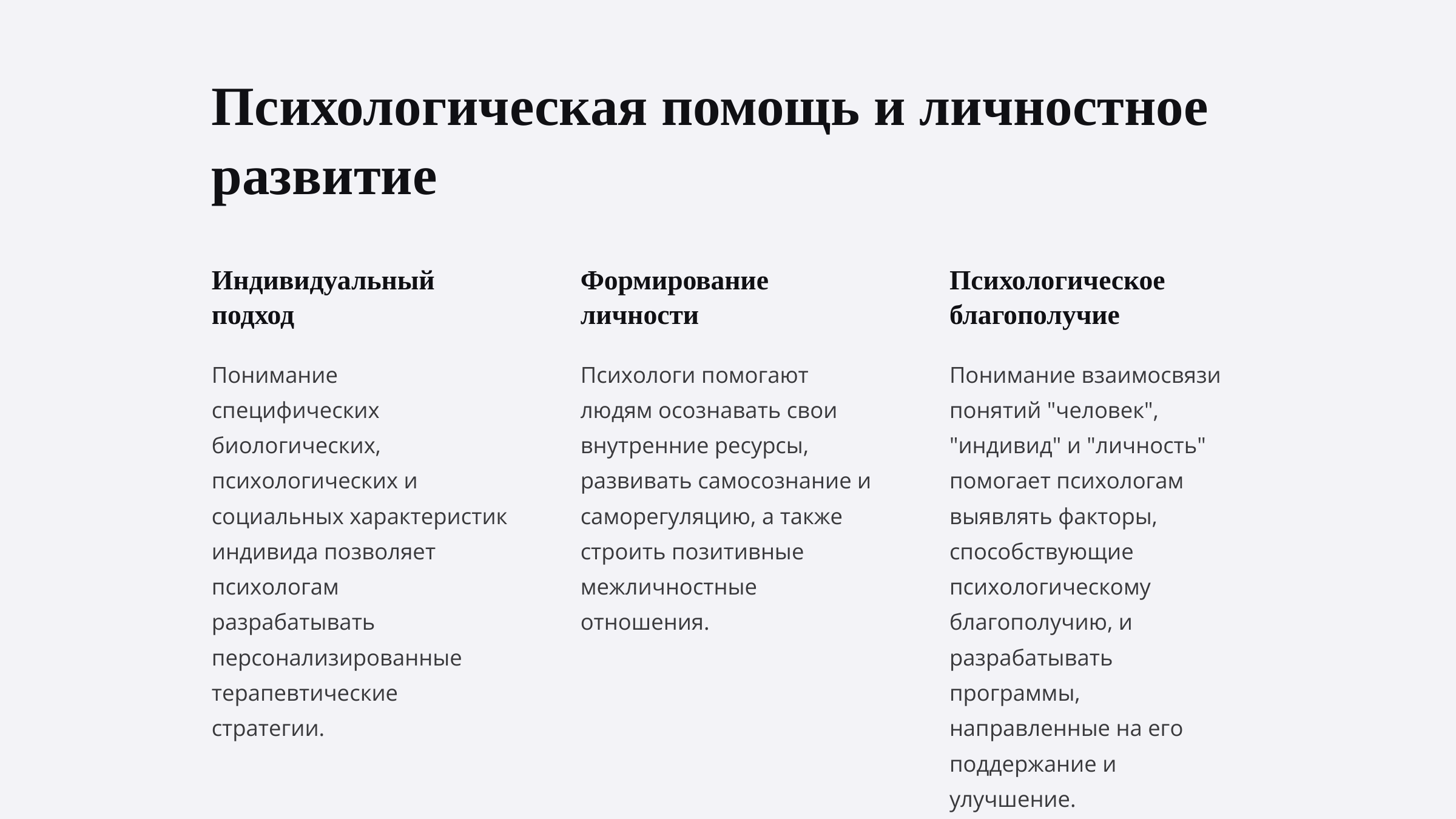

Психологическая помощь и личностное развитие
Индивидуальный подход
Формирование личности
Психологическое благополучие
Понимание специфических биологических, психологических и социальных характеристик индивида позволяет психологам разрабатывать персонализированные терапевтические стратегии.
Психологи помогают людям осознавать свои внутренние ресурсы, развивать самосознание и саморегуляцию, а также строить позитивные межличностные отношения.
Понимание взаимосвязи понятий "человек", "индивид" и "личность" помогает психологам выявлять факторы, способствующие психологическому благополучию, и разрабатывать программы, направленные на его поддержание и улучшение.